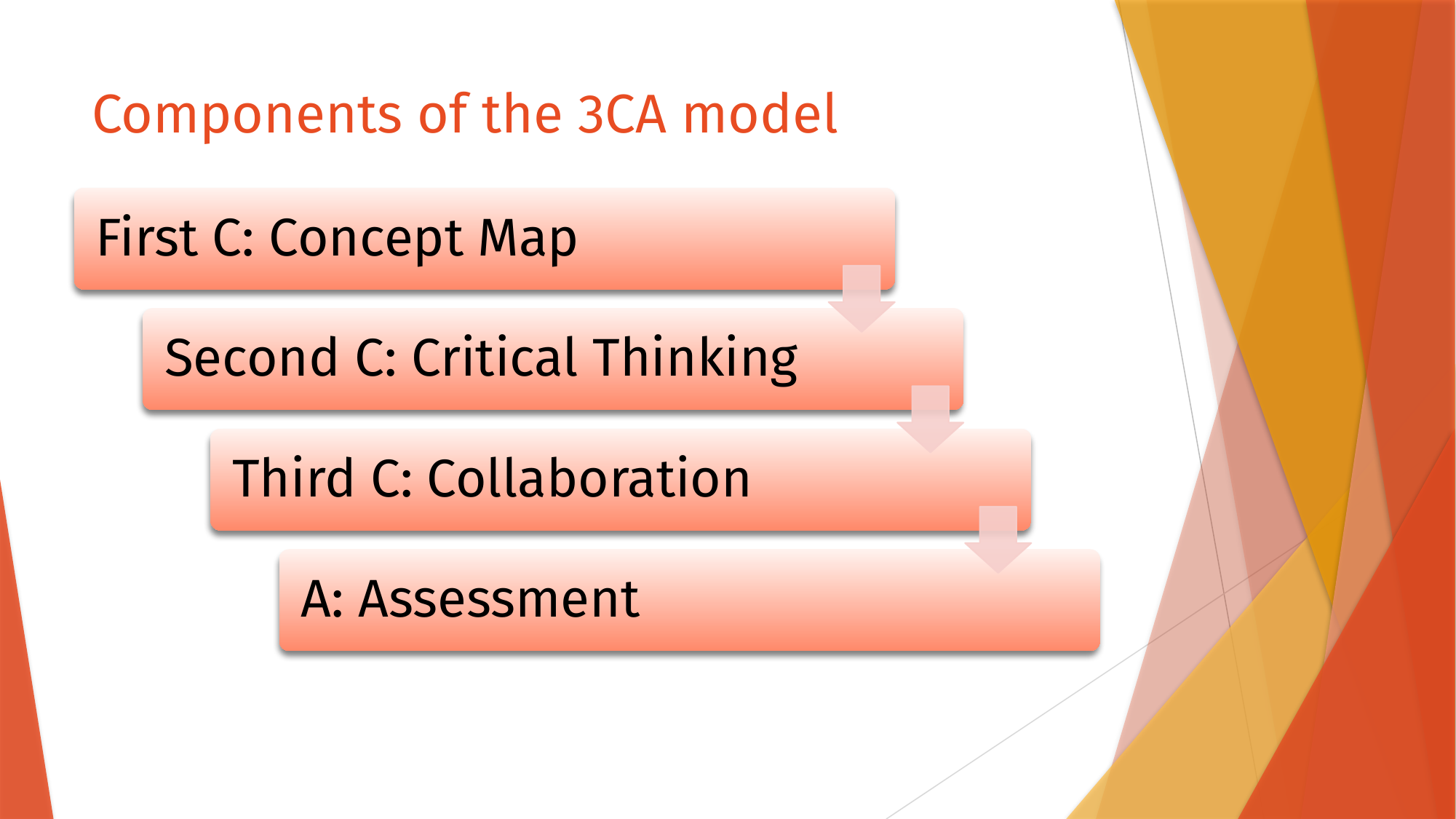

# Components of the 3CA model
First C: Concept Map
Second C: Critical Thinking
Third C: Collaboration
A: Assessment